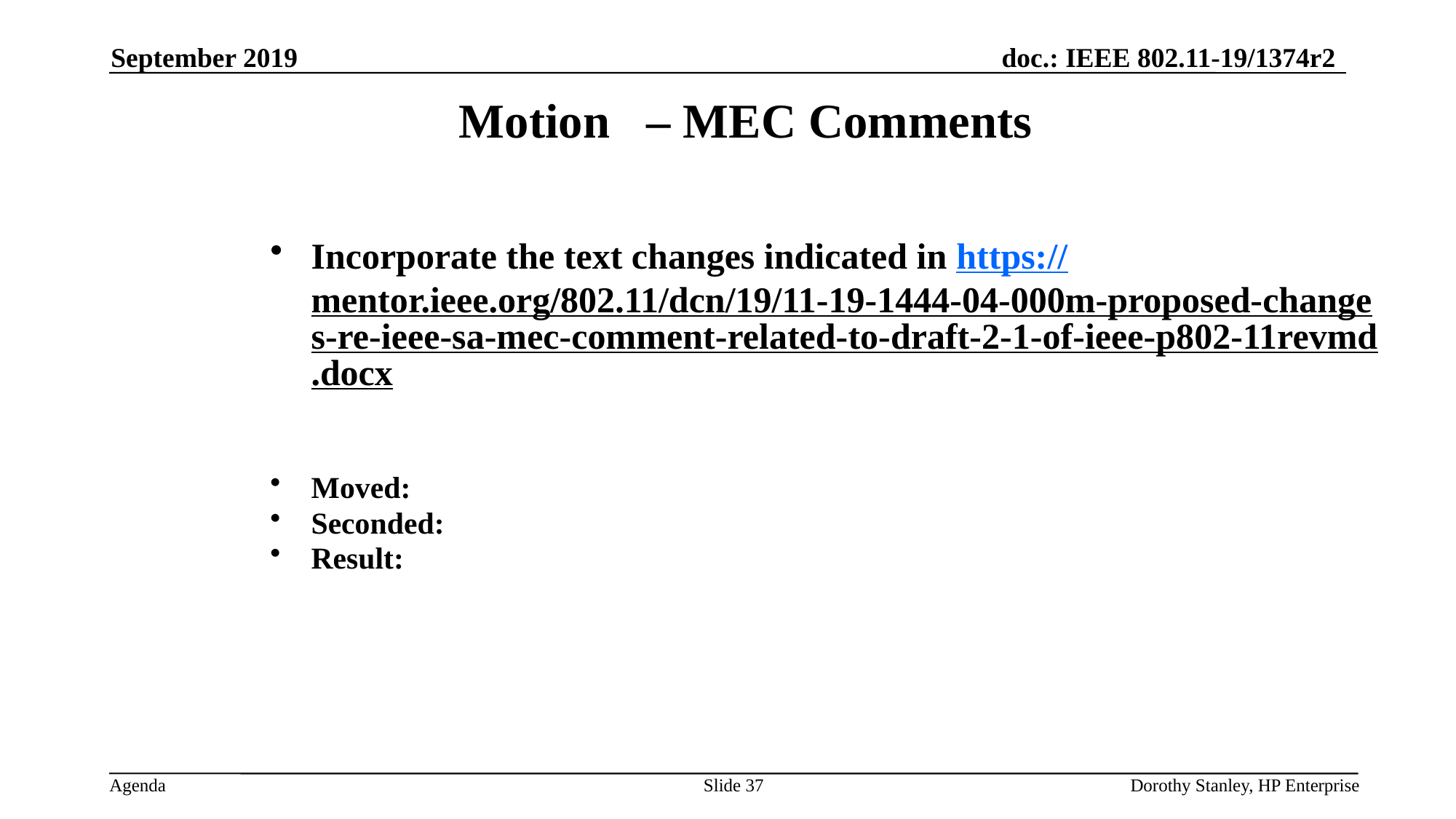

September 2019
Motion   – MEC Comments

Incorporate the text changes indicated in https://mentor.ieee.org/802.11/dcn/19/11-19-1444-04-000m-proposed-changes-re-ieee-sa-mec-comment-related-to-draft-2-1-of-ieee-p802-11revmd.docx
Moved:
Seconded:
Result:

Slide 37
Dorothy Stanley, HP Enterprise